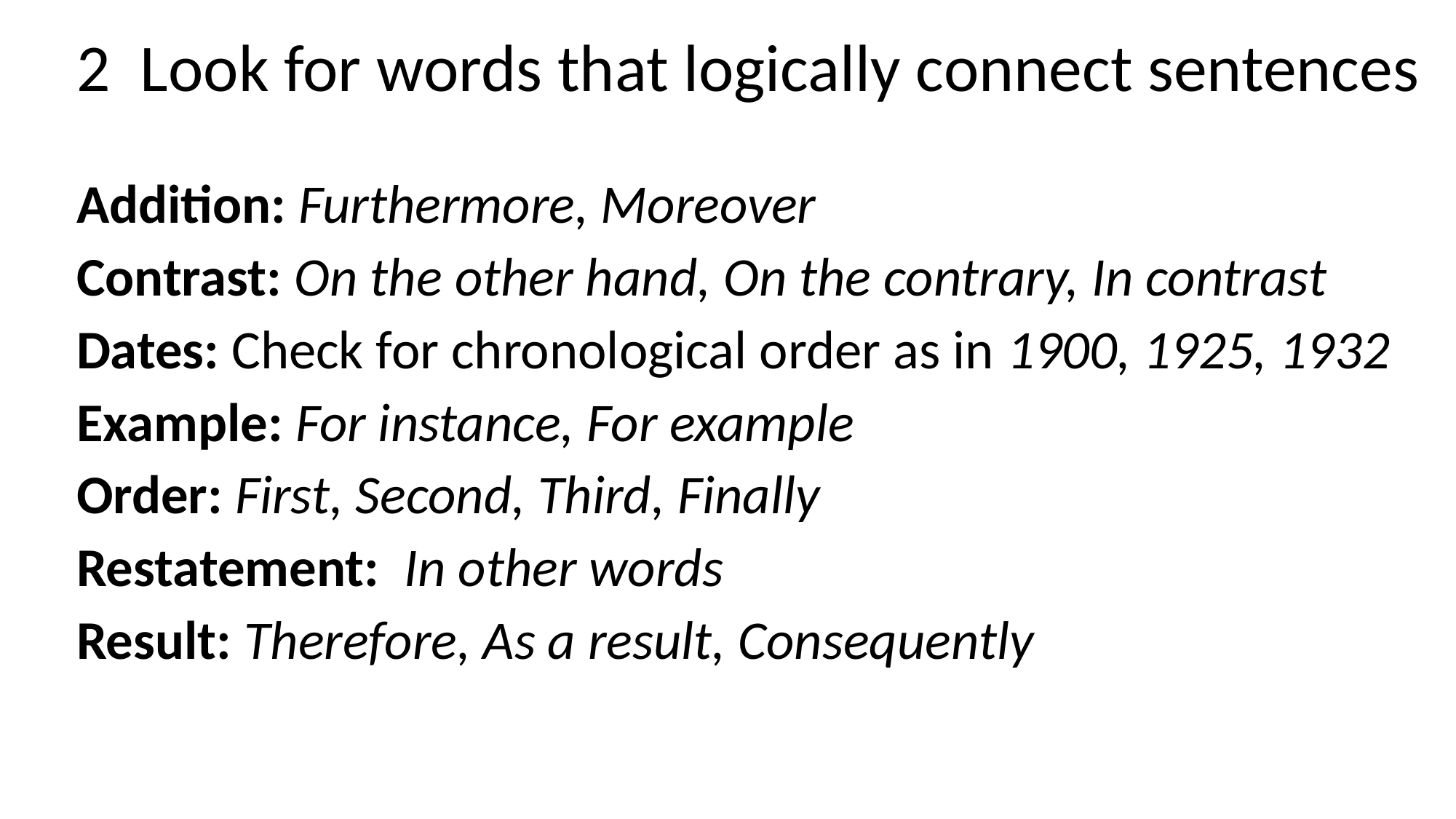

# 2  Look for words that logically connect sentences
Addition: Furthermore, Moreover
Contrast: On the other hand, On the contrary, In contrast
Dates: Check for chronological order as in 1900, 1925, 1932
Example: For instance, For example
Order: First, Second, Third, Finally
Restatement:  In other words
Result: Therefore, As a result, Consequently